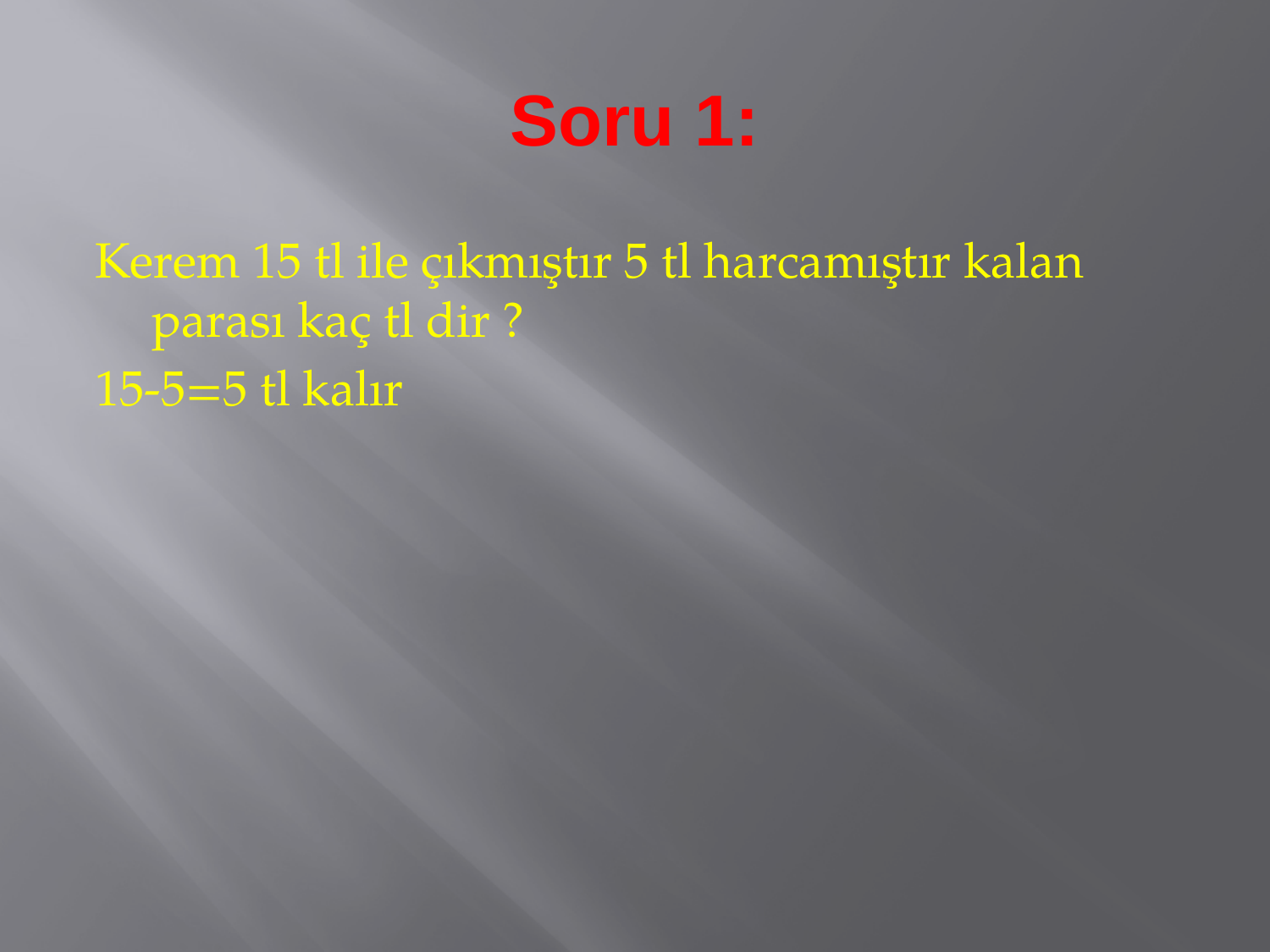

# Soru 1:
Kerem 15 tl ile çıkmıştır 5 tl harcamıştır kalan parası kaç tl dir ?
15-5=5 tl kalır